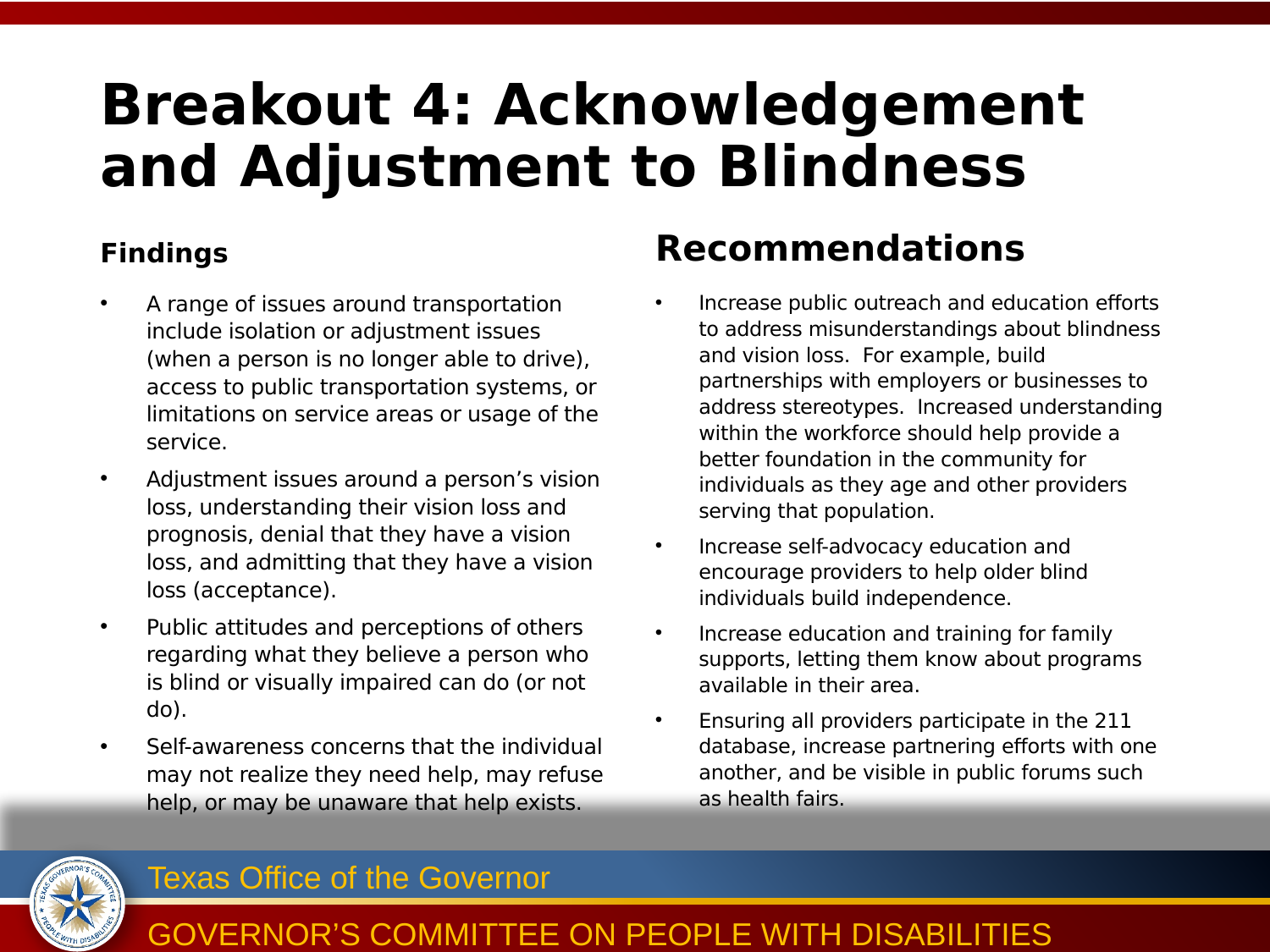

# Breakout 4: Acknowledgement and Adjustment to Blindness
Recommendations
Findings
A range of issues around transportation include isolation or adjustment issues (when a person is no longer able to drive), access to public transportation systems, or limitations on service areas or usage of the service.
Adjustment issues around a person’s vision loss, understanding their vision loss and prognosis, denial that they have a vision loss, and admitting that they have a vision loss (acceptance).
Public attitudes and perceptions of others regarding what they believe a person who is blind or visually impaired can do (or not do).
Self-awareness concerns that the individual may not realize they need help, may refuse help, or may be unaware that help exists.
Increase public outreach and education efforts to address misunderstandings about blindness and vision loss.  For example, build partnerships with employers or businesses to address stereotypes.  Increased understanding within the workforce should help provide a better foundation in the community for individuals as they age and other providers serving that population.
Increase self-advocacy education and encourage providers to help older blind individuals build independence.
Increase education and training for family supports, letting them know about programs available in their area.
Ensuring all providers participate in the 211 database, increase partnering efforts with one another, and be visible in public forums such as health fairs.